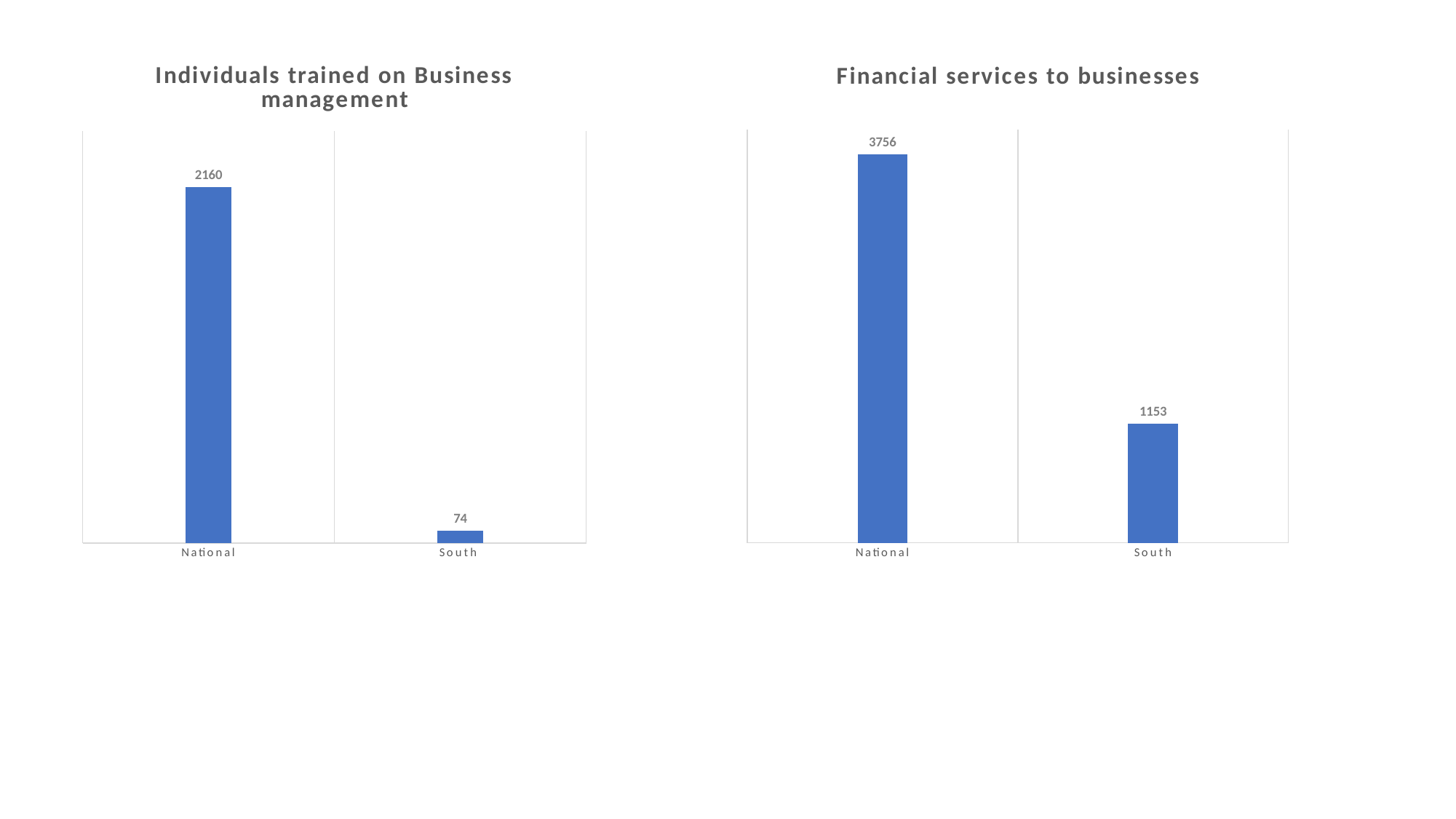

### Chart: Individuals trained on Business management

| Category |  |
|---|---|
| National | 2160.0 |
| South  | 74.0 |

### Chart: Financial services to businesses

| Category |  |
|---|---|
| National | 3756.0 |
| South | 1153.0 |